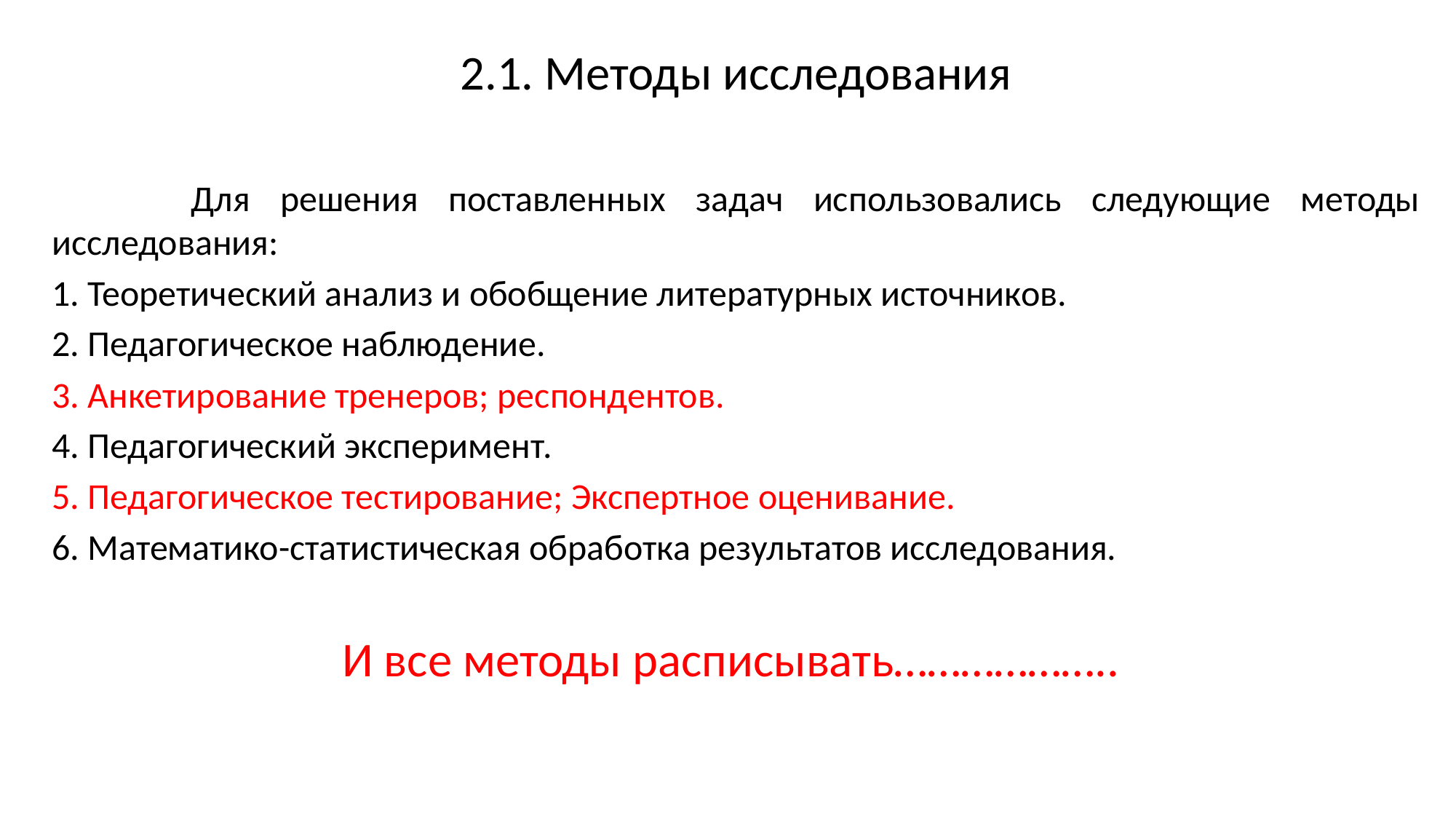

2.1. Методы исследования

	 Для решения поставленных задач использовались следующие методы исследования:
1. Теоретический анализ и обобщение литературных источников.
2. Педагогическое наблюдение.
3. Анкетирование тренеров; респондентов.
4. Педагогический эксперимент.
5. Педагогическое тестирование; Экспертное оценивание.
6. Математико-статистическая обработка результатов исследования.

И все методы расписывать………………..

#